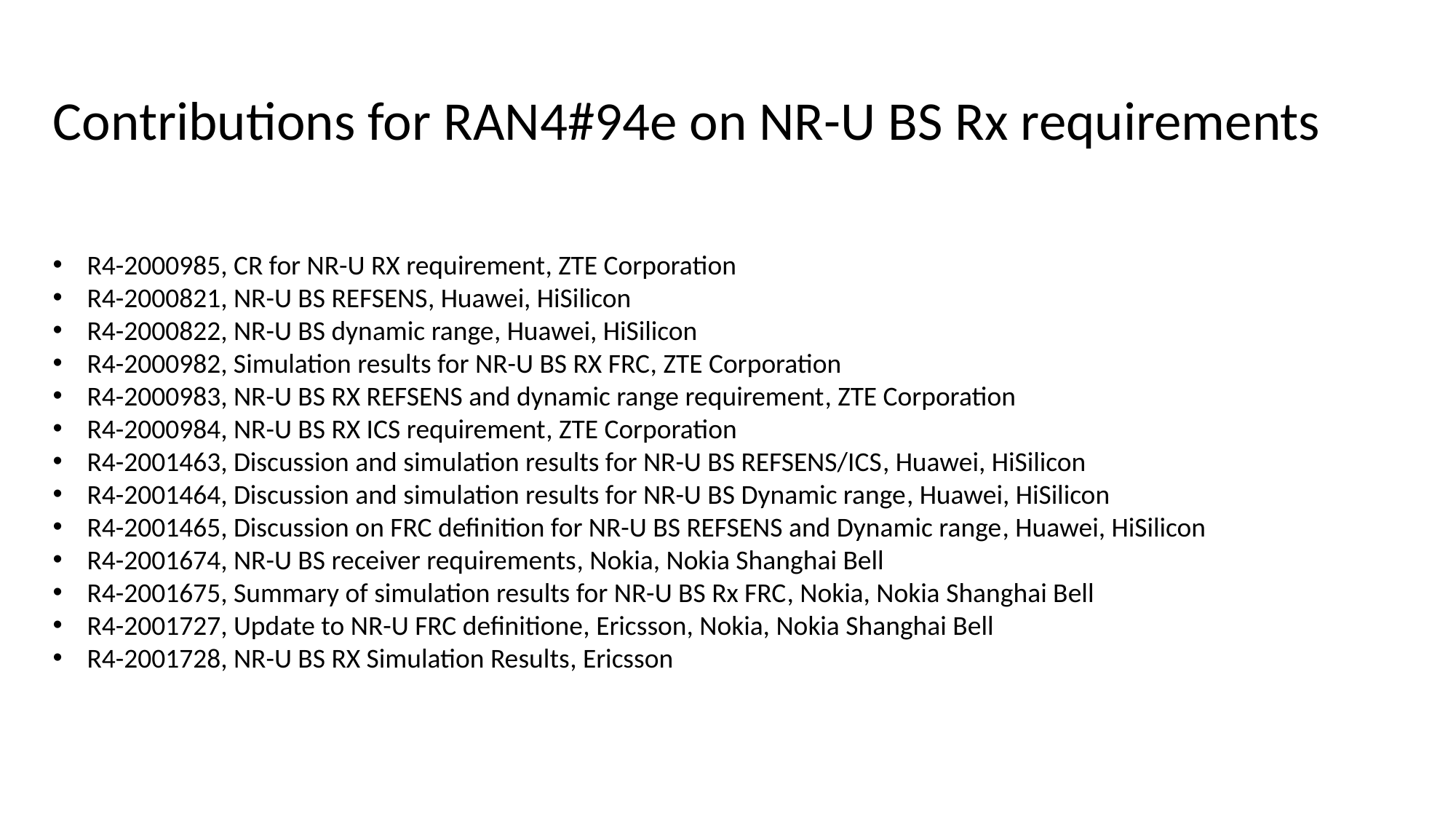

# Contributions for RAN4#94e on NR-U BS Rx requirements
R4-2000985, CR for NR-U RX requirement, ZTE Corporation
R4-2000821, NR-U BS REFSENS, Huawei, HiSilicon
R4-2000822, NR-U BS dynamic range, Huawei, HiSilicon
R4-2000982, Simulation results for NR-U BS RX FRC, ZTE Corporation
R4-2000983, NR-U BS RX REFSENS and dynamic range requirement, ZTE Corporation
R4-2000984, NR-U BS RX ICS requirement, ZTE Corporation
R4-2001463, Discussion and simulation results for NR-U BS REFSENS/ICS, Huawei, HiSilicon
R4-2001464, Discussion and simulation results for NR-U BS Dynamic range, Huawei, HiSilicon
R4-2001465, Discussion on FRC definition for NR-U BS REFSENS and Dynamic range, Huawei, HiSilicon
R4-2001674, NR-U BS receiver requirements, Nokia, Nokia Shanghai Bell
R4-2001675, Summary of simulation results for NR-U BS Rx FRC, Nokia, Nokia Shanghai Bell
R4-2001727, Update to NR-U FRC definitione, Ericsson, Nokia, Nokia Shanghai Bell
R4-2001728, NR-U BS RX Simulation Results, Ericsson